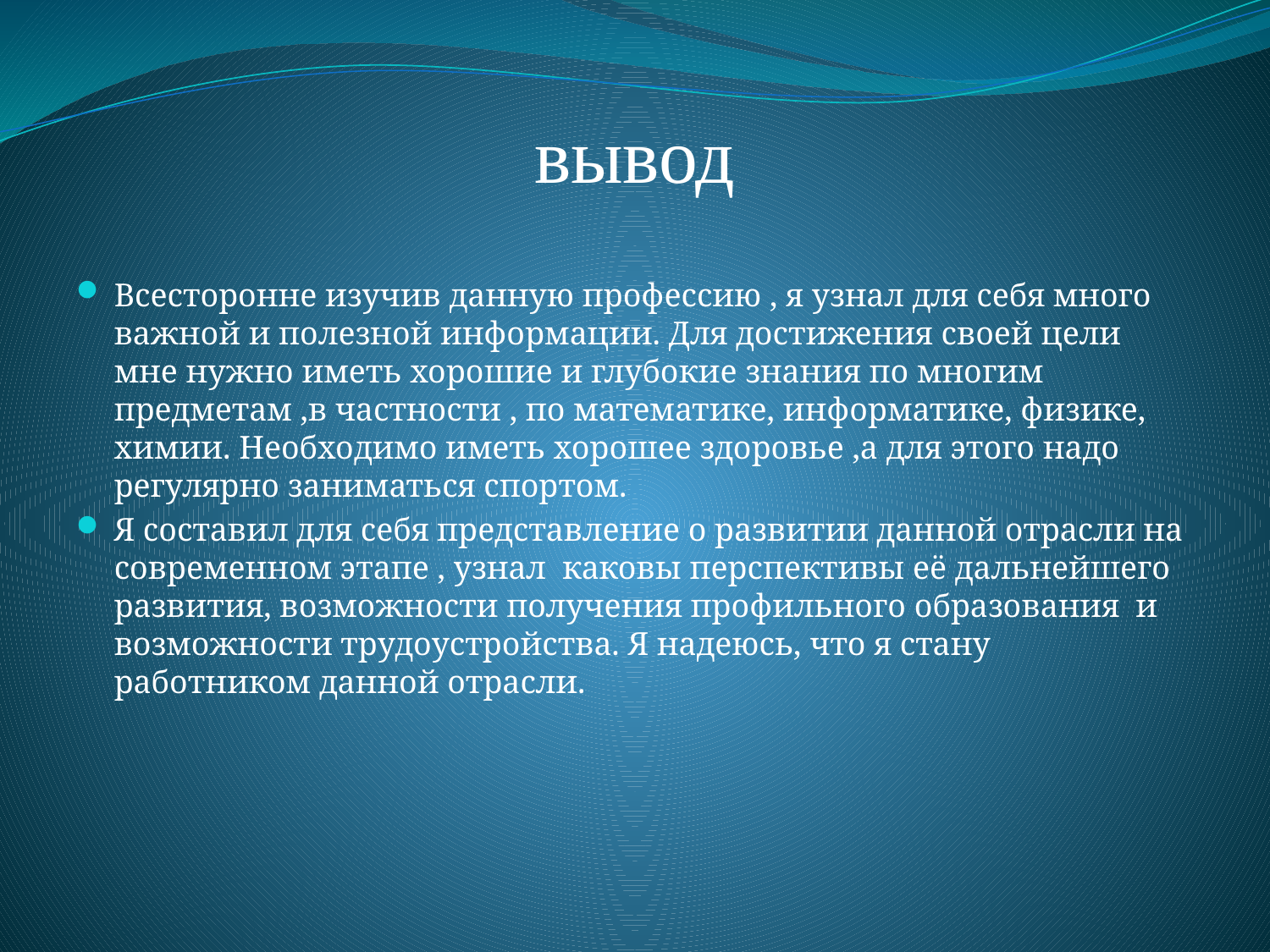

# вывод
Всесторонне изучив данную профессию , я узнал для себя много важной и полезной информации. Для достижения своей цели мне нужно иметь хорошие и глубокие знания по многим предметам ,в частности , по математике, информатике, физике, химии. Необходимо иметь хорошее здоровье ,а для этого надо регулярно заниматься спортом.
Я составил для себя представление о развитии данной отрасли на современном этапе , узнал  каковы перспективы её дальнейшего развития, возможности получения профильного образования  и возможности трудоустройства. Я надеюсь, что я стану работником данной отрасли.